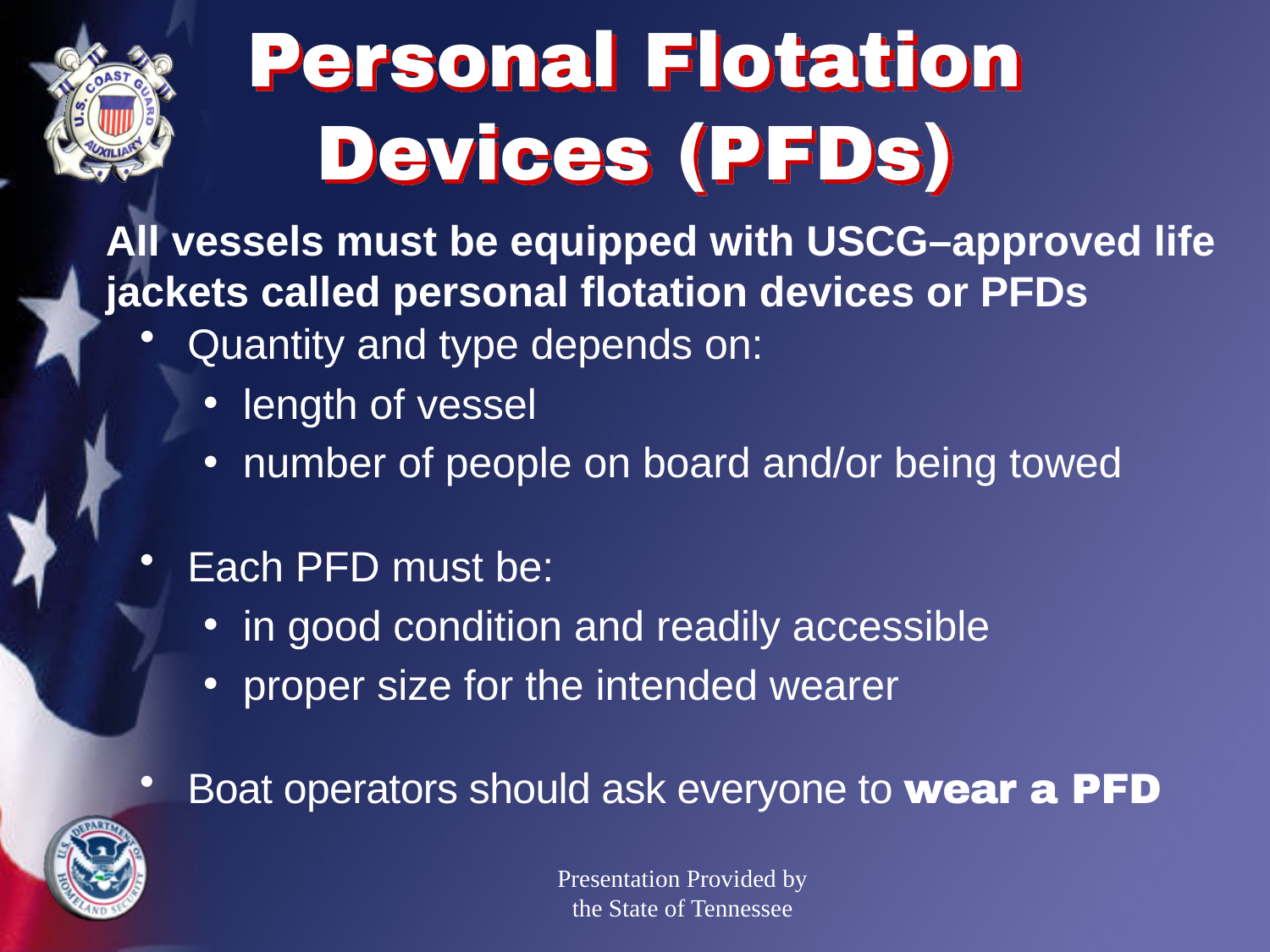

# Personal Flotation Devices (PFDs)
All vessels must be equipped with USCG–approved life jackets called personal flotation devices or PFDs
	Quantity and type depends on:
length of vessel
number of people on board and/or being towed
	Each PFD must be:
in good condition and readily accessible
proper size for the intended wearer
	Boat operators should ask everyone to wear a PFD
Presentation Provided by the State of Tennessee